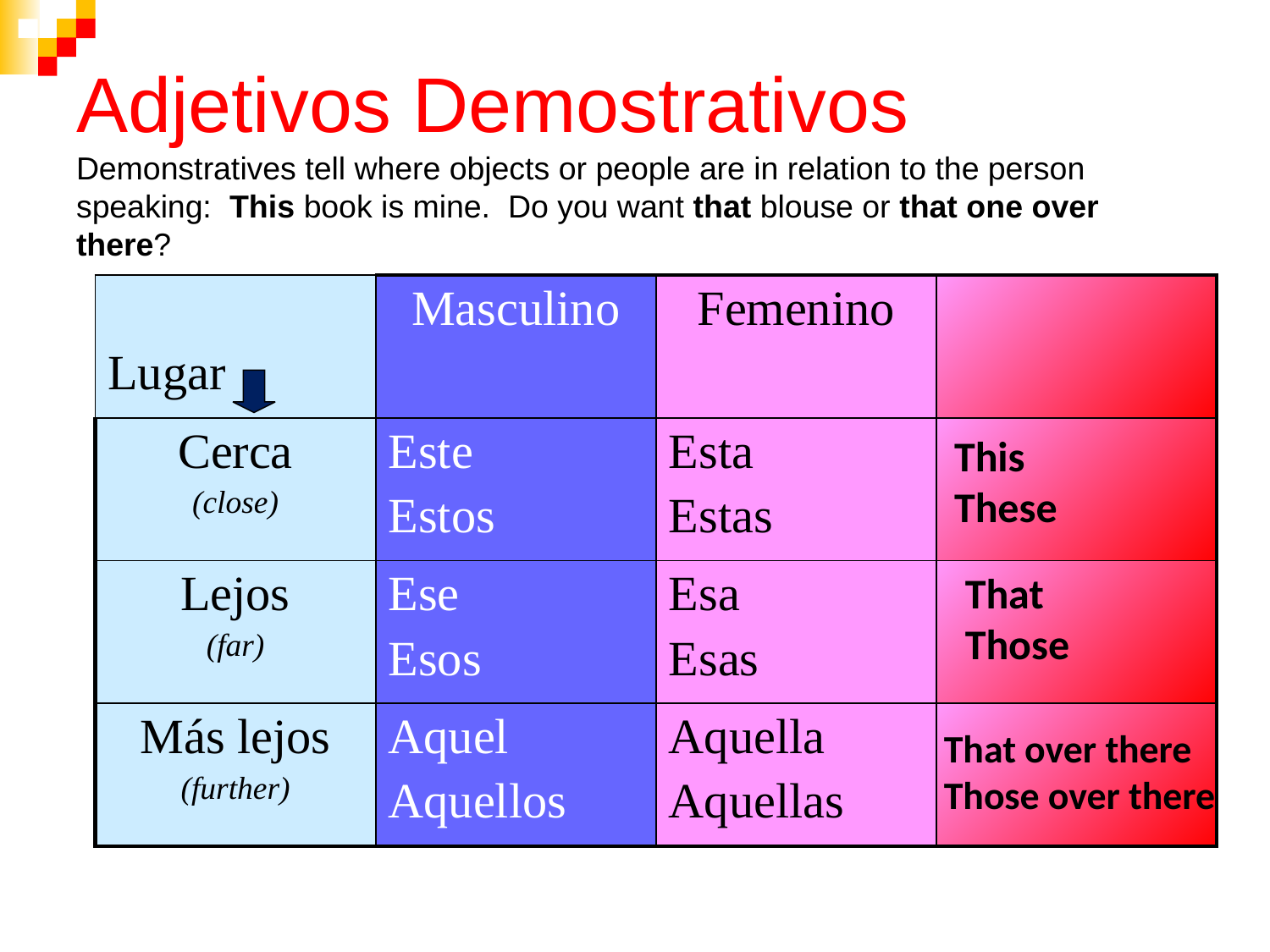

# Adjetivos Demostrativos Demonstratives tell where objects or people are in relation to the person speaking:  This book is mine.  Do you want that blouse or that one over there?
| Lugar | Masculino | Femenino |  |
| --- | --- | --- | --- |
| Cerca (close) | Este Estos | Esta Estas |  |
| Lejos (far) | Ese Esos | Esa Esas |  |
| Más lejos (further) | Aquel Aquellos | Aquella Aquellas |  |

This
These
That
Those
That over there
Those over there